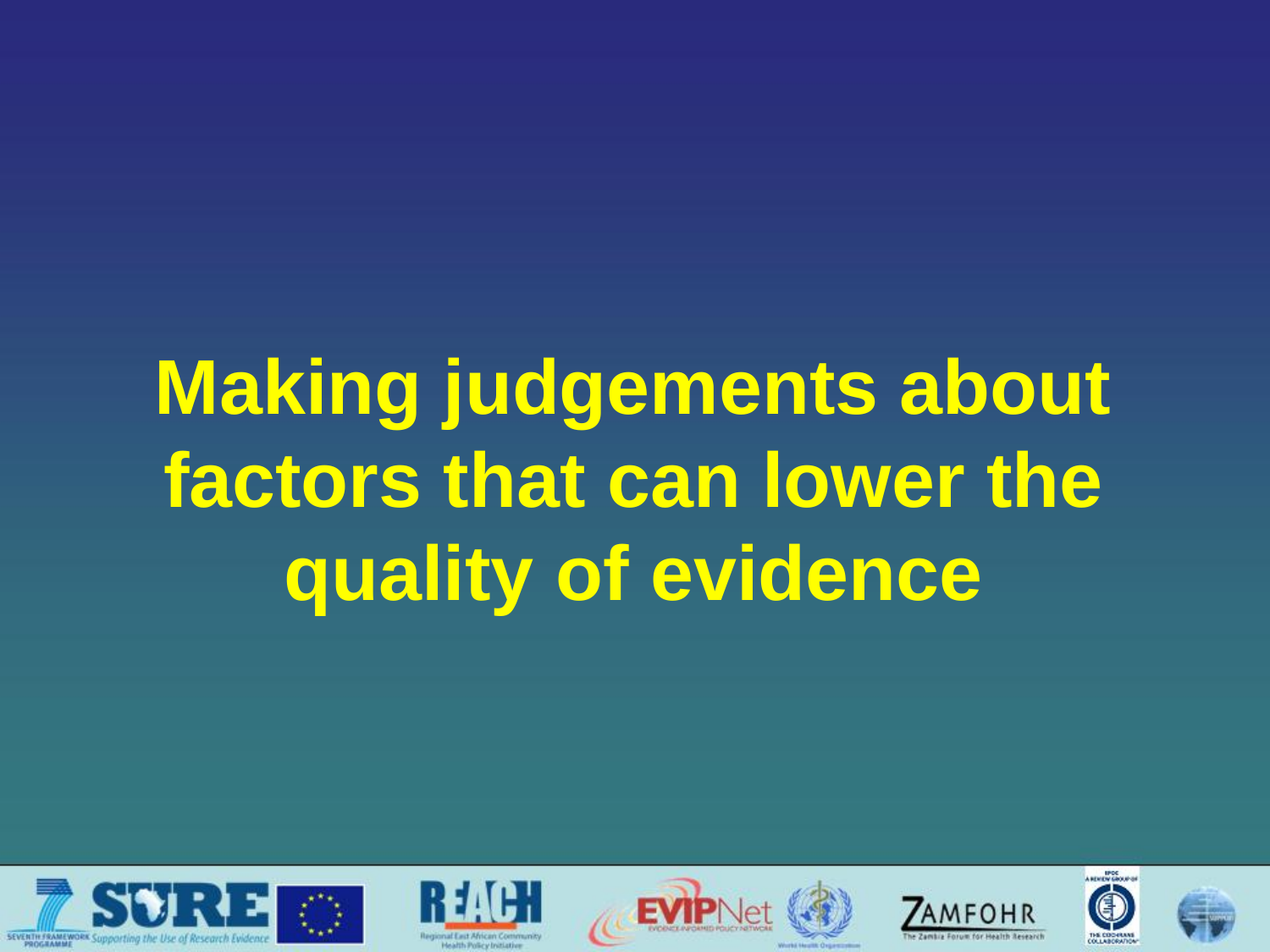

# Making judgements about factors that can lower the quality of evidence